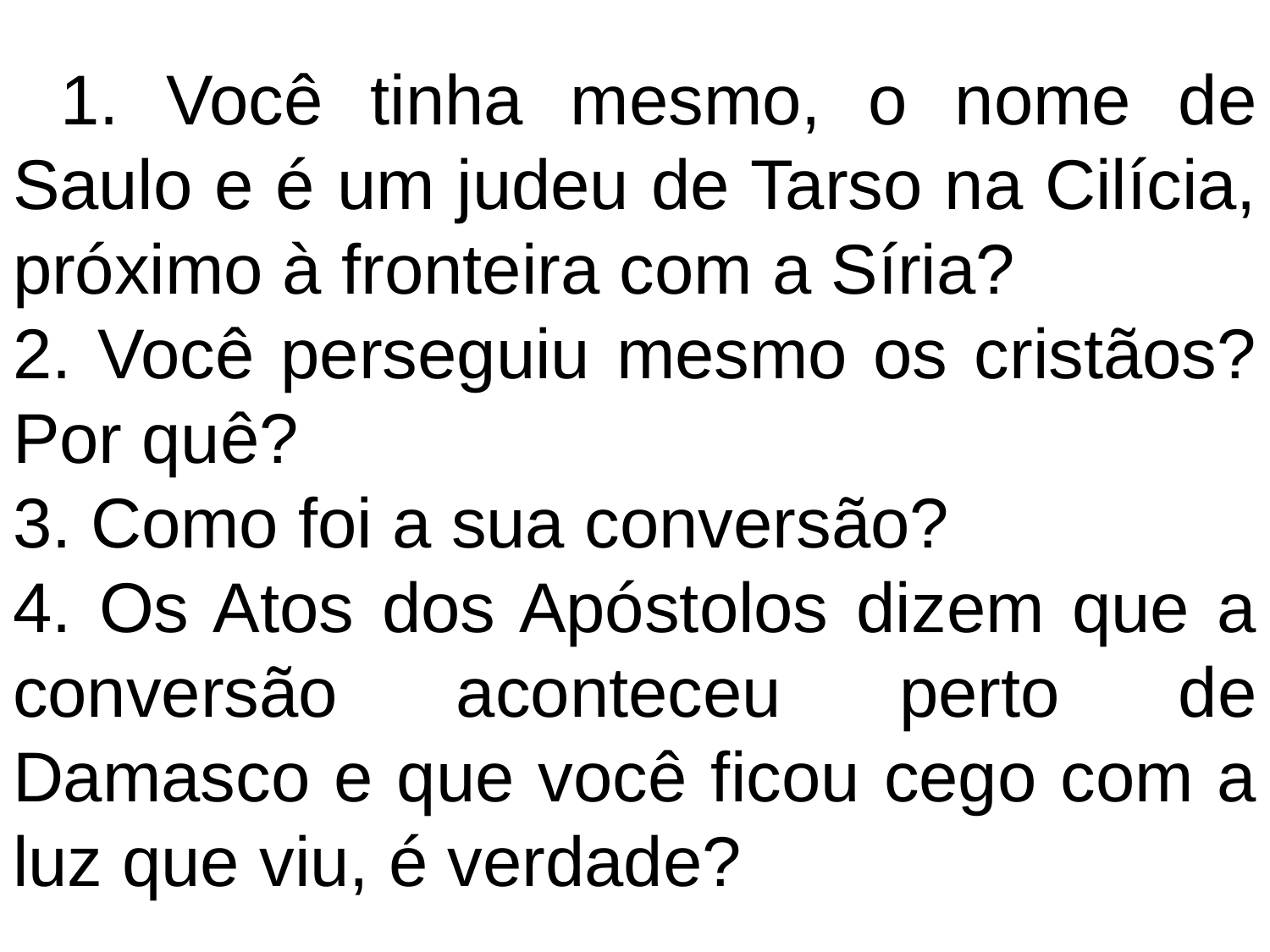

#
 1. Você tinha mesmo, o nome de Saulo e é um judeu de Tarso na Cilícia, próximo à fronteira com a Síria?
2. Você perseguiu mesmo os cristãos? Por quê?
3. Como foi a sua conversão?
4. Os Atos dos Apóstolos dizem que a conversão aconteceu perto de Damasco e que você ficou cego com a luz que viu, é verdade?